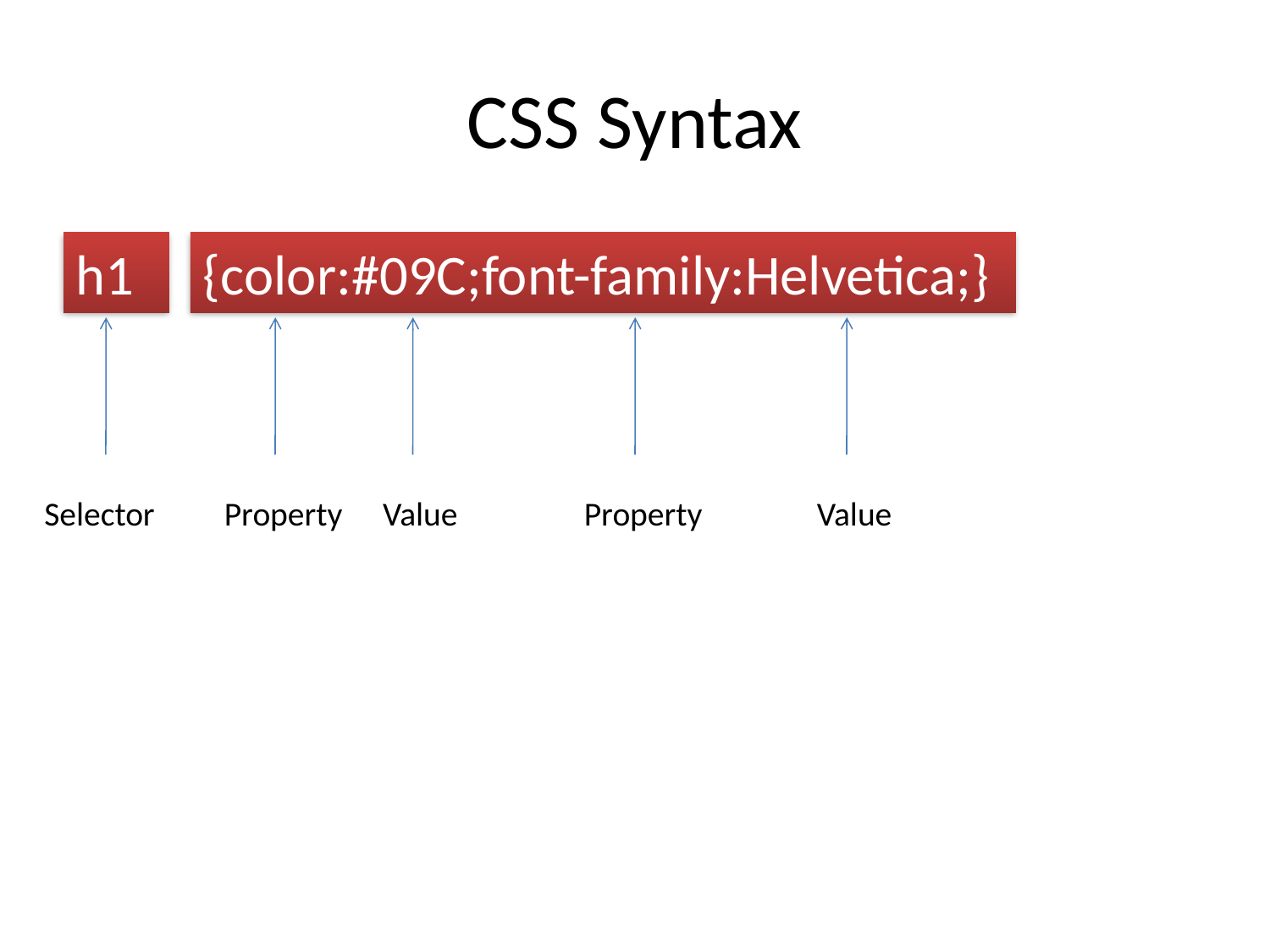

# CSS Syntax
h1
{color:#09C;font-family:Helvetica;}
Selector
Property
Value
Property
Value